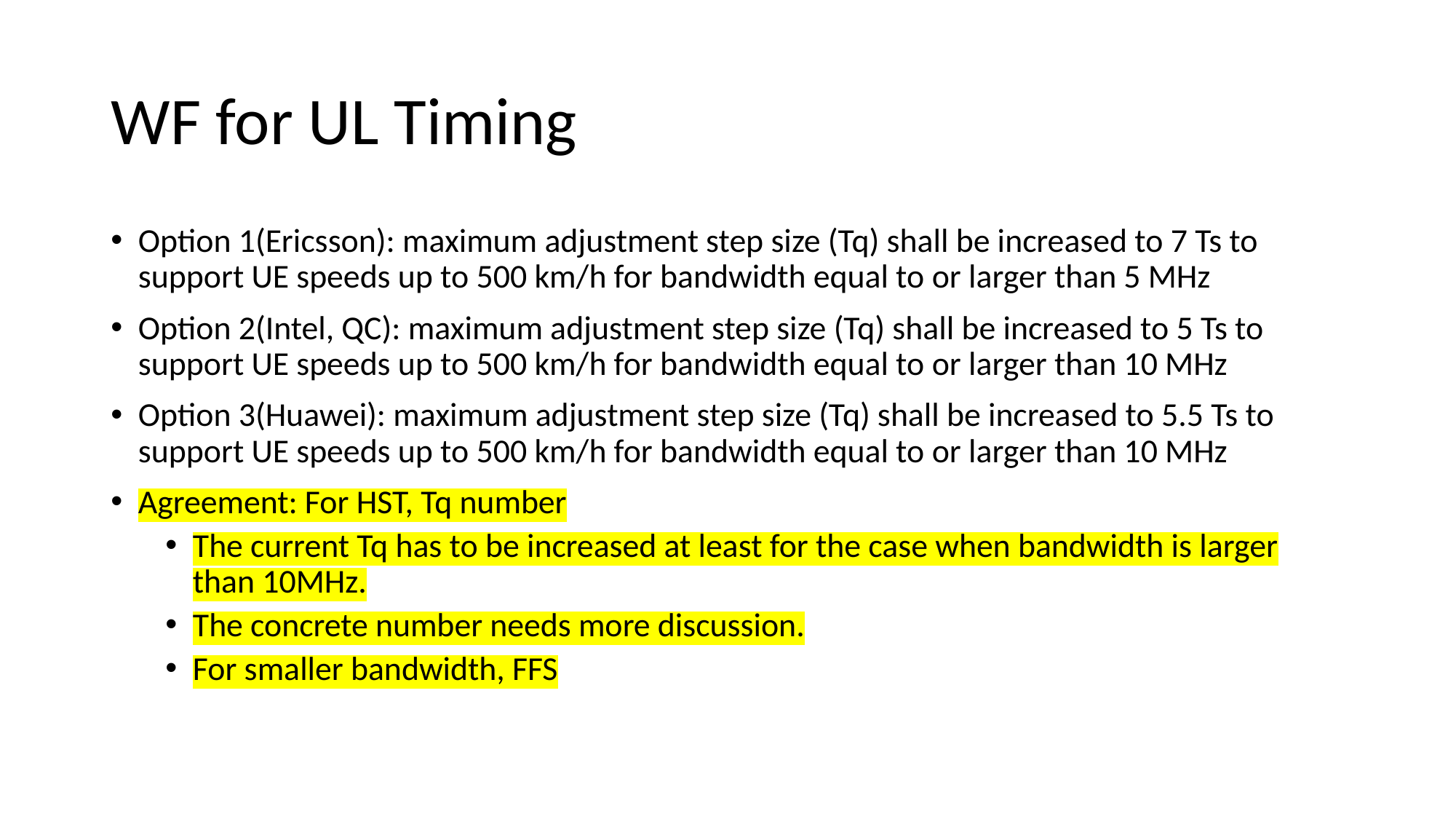

# WF for UL Timing
Option 1(Ericsson): maximum adjustment step size (Tq) shall be increased to 7 Ts to support UE speeds up to 500 km/h for bandwidth equal to or larger than 5 MHz
Option 2(Intel, QC): maximum adjustment step size (Tq) shall be increased to 5 Ts to support UE speeds up to 500 km/h for bandwidth equal to or larger than 10 MHz
Option 3(Huawei): maximum adjustment step size (Tq) shall be increased to 5.5 Ts to support UE speeds up to 500 km/h for bandwidth equal to or larger than 10 MHz
Agreement: For HST, Tq number
The current Tq has to be increased at least for the case when bandwidth is larger than 10MHz.
The concrete number needs more discussion.
For smaller bandwidth, FFS